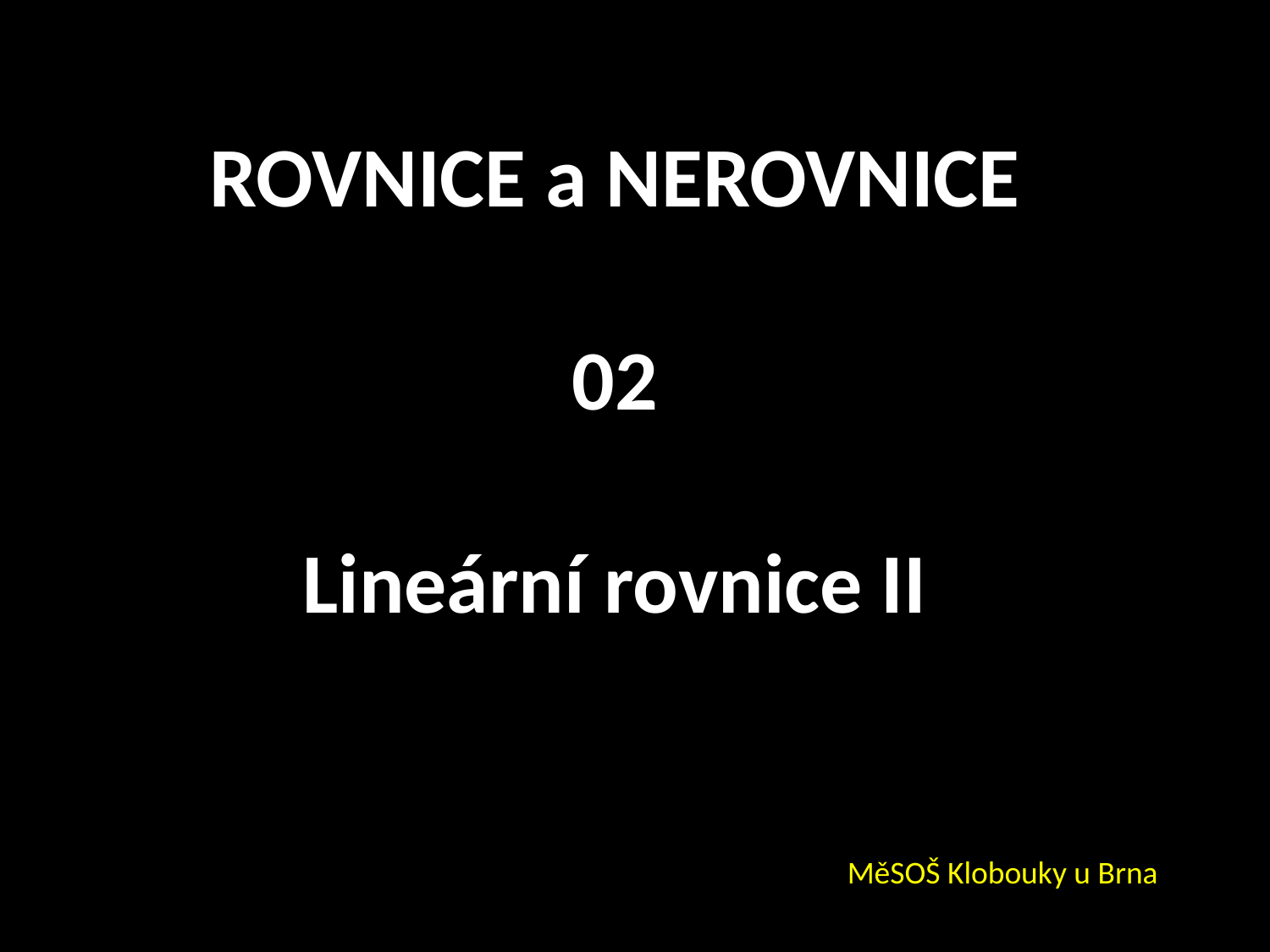

ROVNICE a NEROVNICE

02

Lineární rovnice II

MěSOŠ Klobouky u Brna